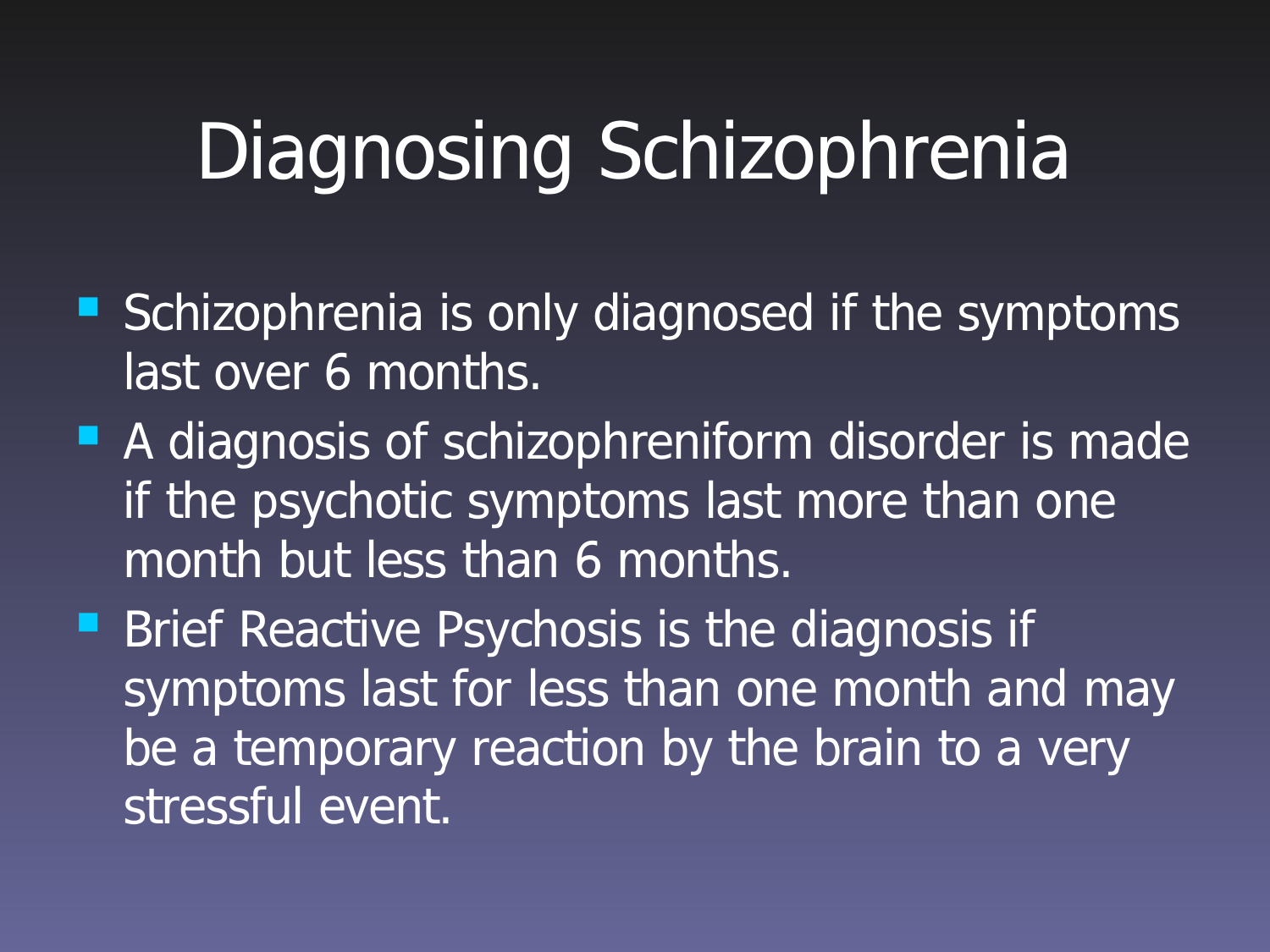

Diagnosing Schizophrenia
Schizophrenia is only diagnosed if the symptoms last over 6 months.
A diagnosis of schizophreniform disorder is made if the psychotic symptoms last more than one month but less than 6 months.
Brief Reactive Psychosis is the diagnosis if symptoms last for less than one month and may be a temporary reaction by the brain to a very stressful event.